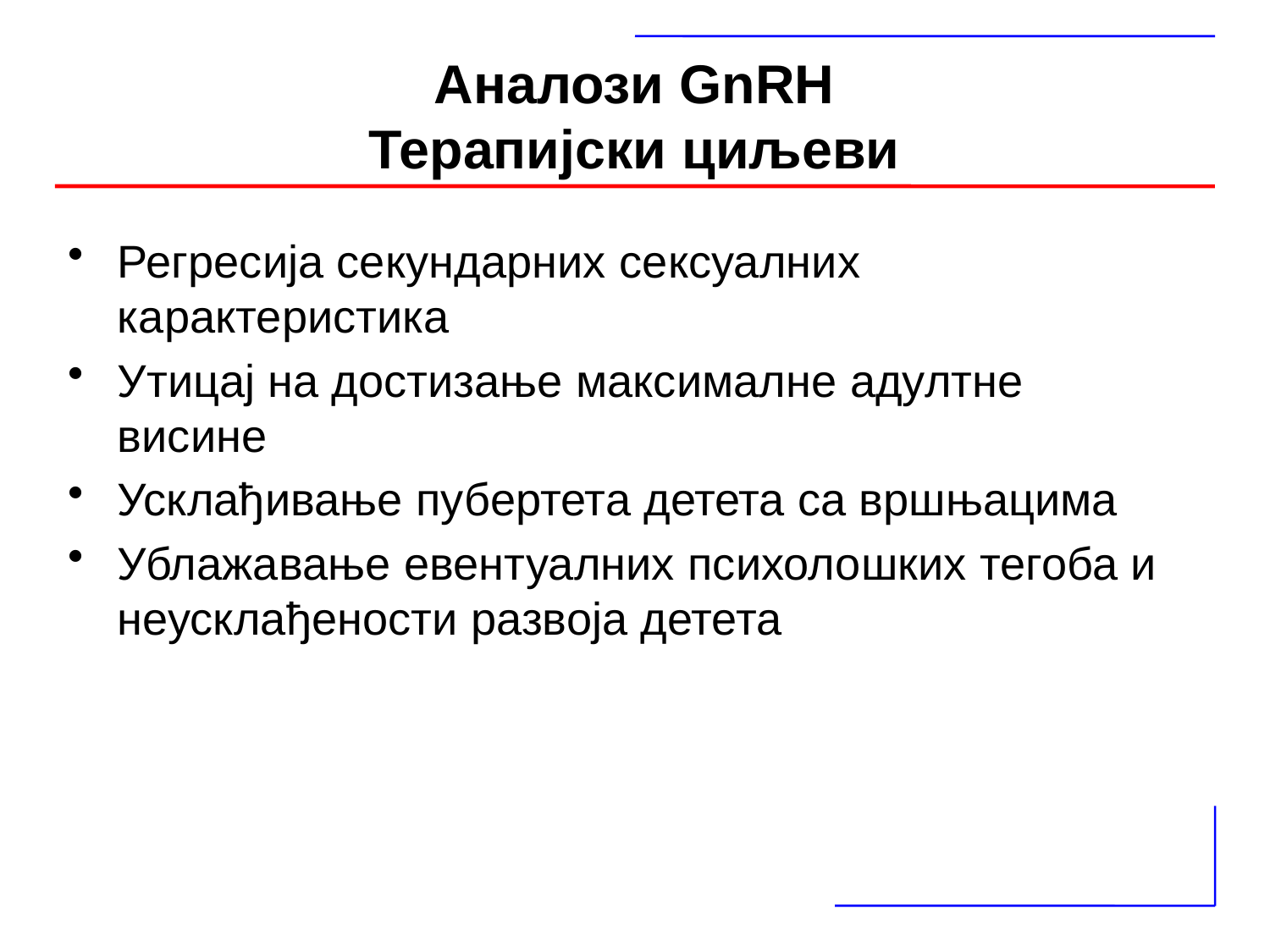

# Аналози GnRH Терапијски циљеви

Регресија секундарних сексуалних карактеристика
Утицај на достизање максималне адултне висине
Усклађивање пубертета детета са вршњацима
Ублажавање евентуалних психолошких тегоба и неусклађености развоја детета